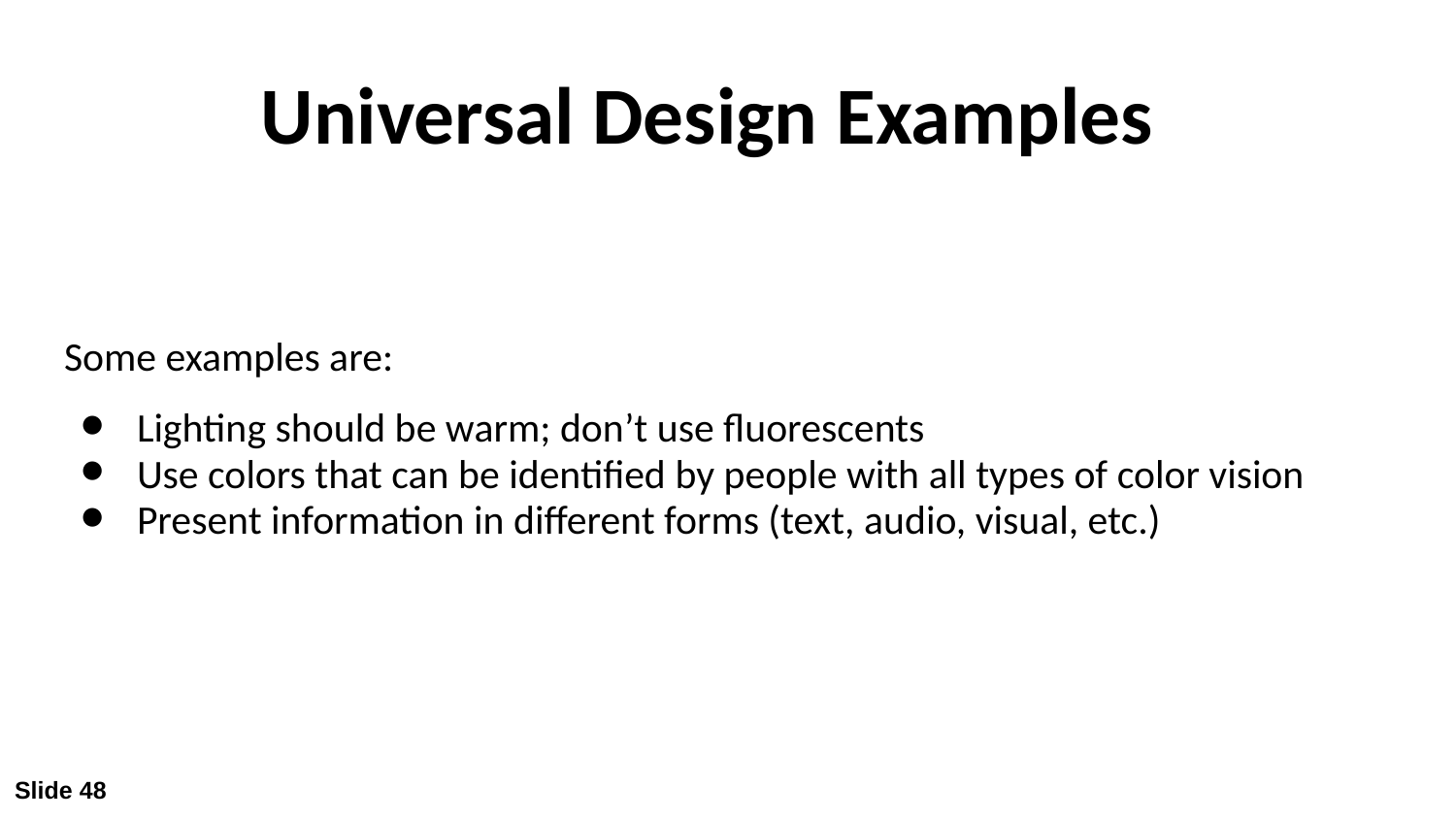

# Universal Design Examples
Some examples are:
Lighting should be warm; don’t use fluorescents
Use colors that can be identified by people with all types of color vision
Present information in different forms (text, audio, visual, etc.)
Slide 48